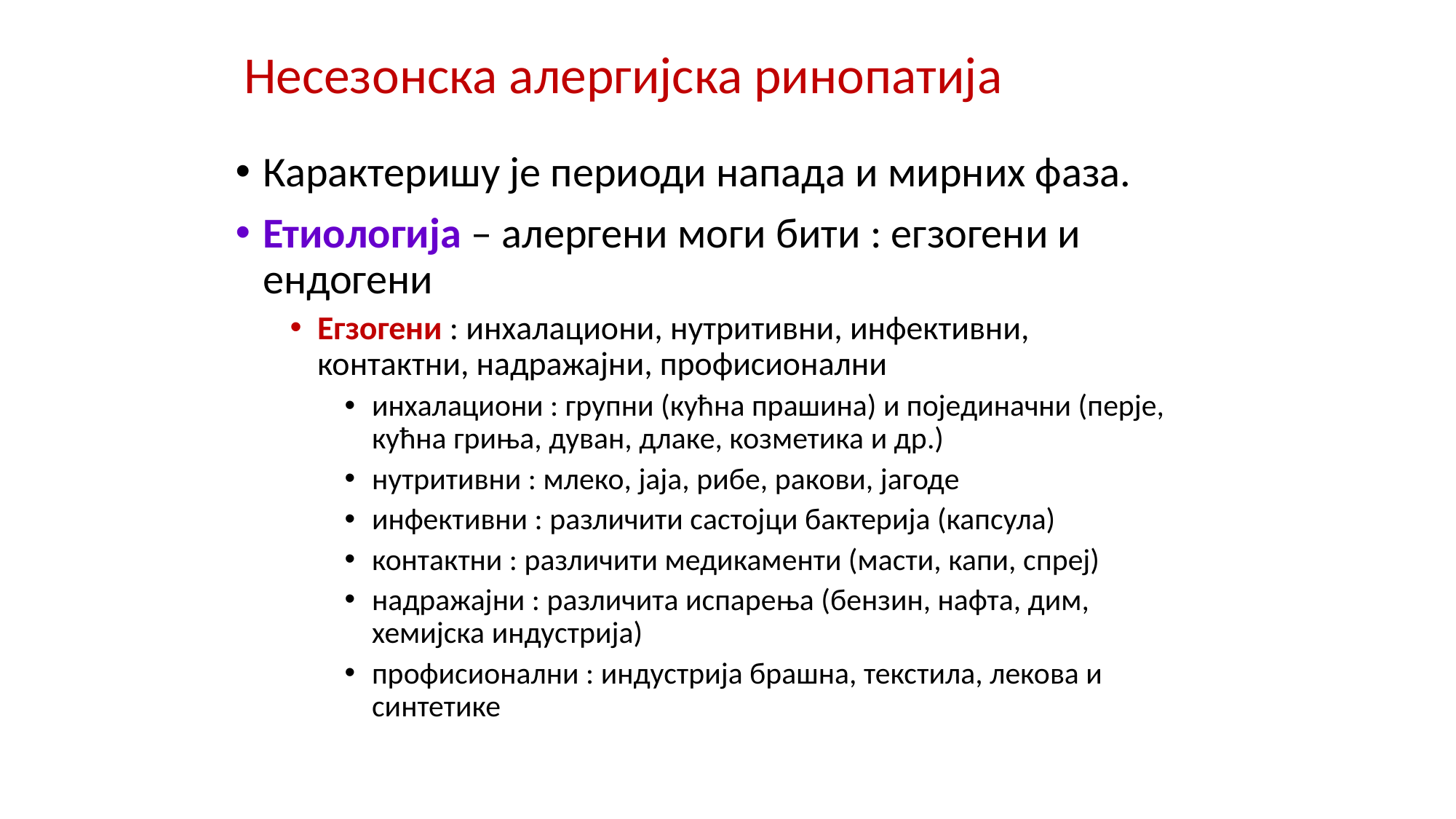

# Несезонска алергијска ринопатија
Карактеришу је периоди напада и мирних фаза.
Етиологија – алергени моги бити : егзогени и ендогени
Егзогени : инхалациони, нутритивни, инфективни, контактни, надражајни, профисионални
инхалациони : групни (кућна прашина) и појединачни (перје, кућна гриња, дуван, длаке, козметика и др.)
нутритивни : млеко, јаја, рибе, ракови, јагоде
инфективни : различити састојци бактерија (капсула)
контактни : различити медикаменти (масти, капи, спреј)
надражајни : различита испарења (бензин, нафта, дим, хемијска индустрија)
профисионални : индустрија брашна, текстила, лекова и синтетике